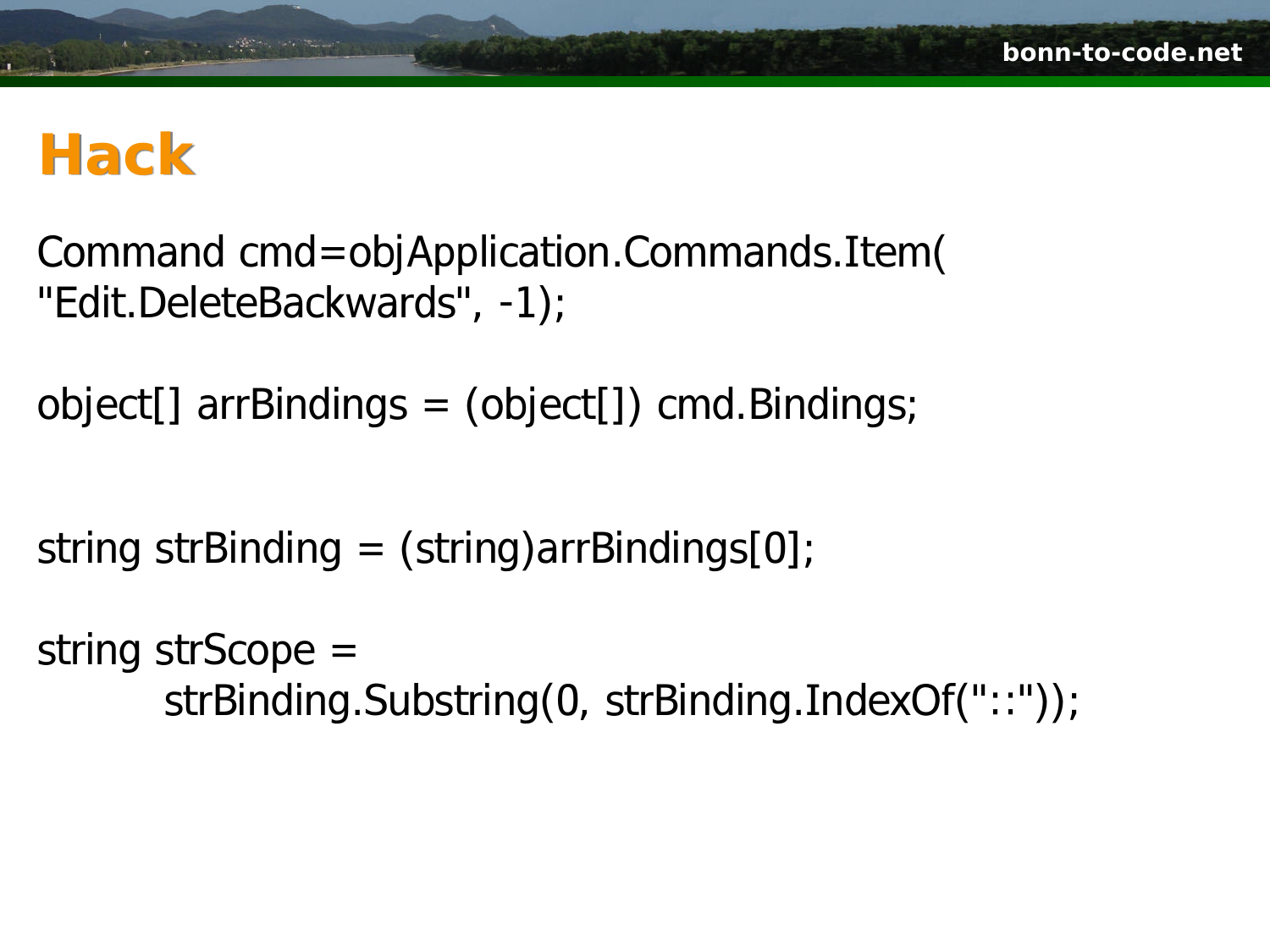

# Hack
Command cmd=objApplication.Commands.Item(
"Edit.DeleteBackwards", -1);
object[] arrBindings = (object[]) cmd.Bindings;
string strBinding = (string)arrBindings[0];
string strScope =
	strBinding.Substring(0, strBinding.IndexOf("::"));